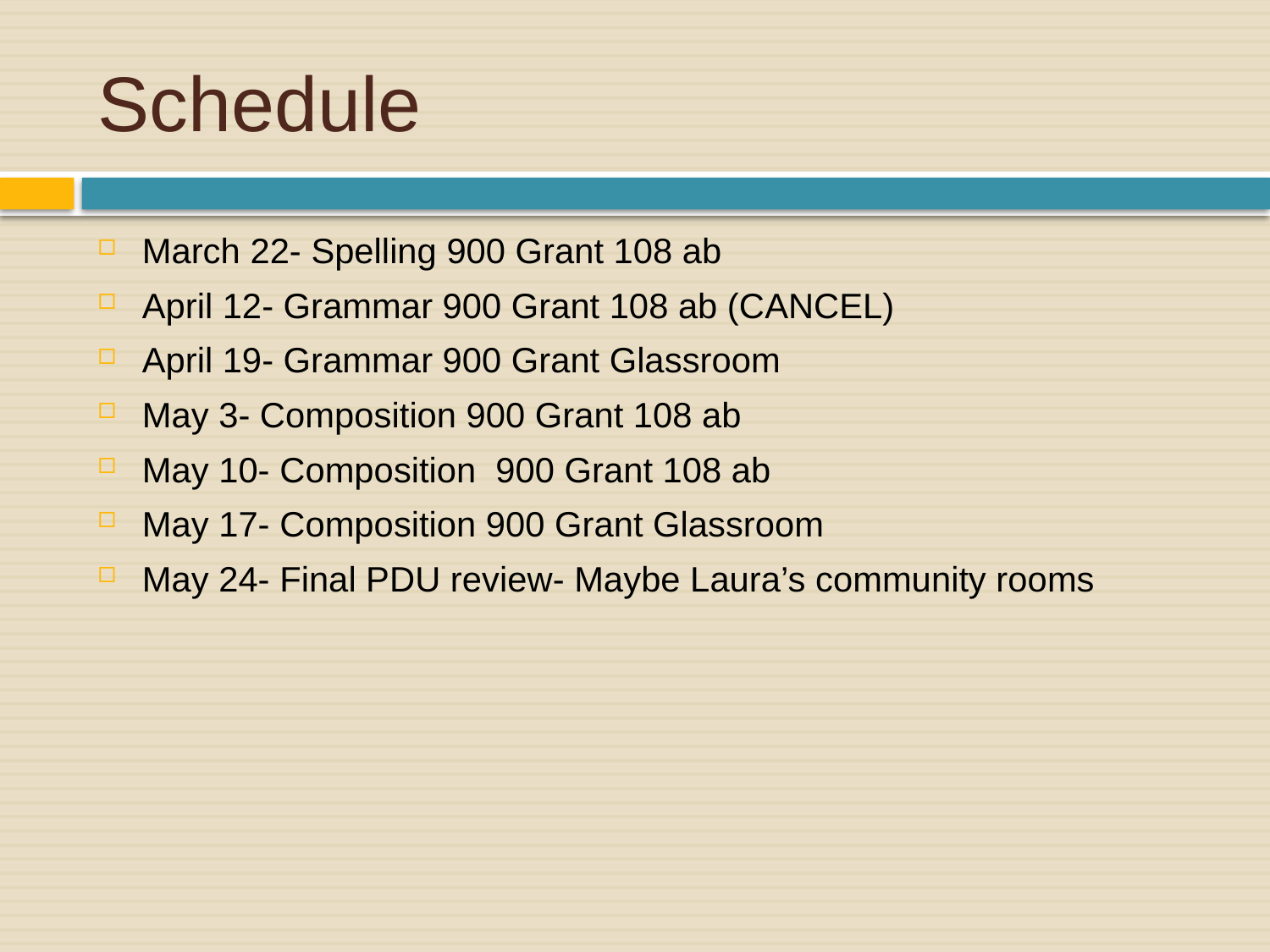

# Schedule
March 22- Spelling 900 Grant 108 ab
April 12- Grammar 900 Grant 108 ab (CANCEL)
April 19- Grammar 900 Grant Glassroom
May 3- Composition 900 Grant 108 ab
May 10- Composition  900 Grant 108 ab
May 17- Composition 900 Grant Glassroom
May 24- Final PDU review- Maybe Laura’s community rooms